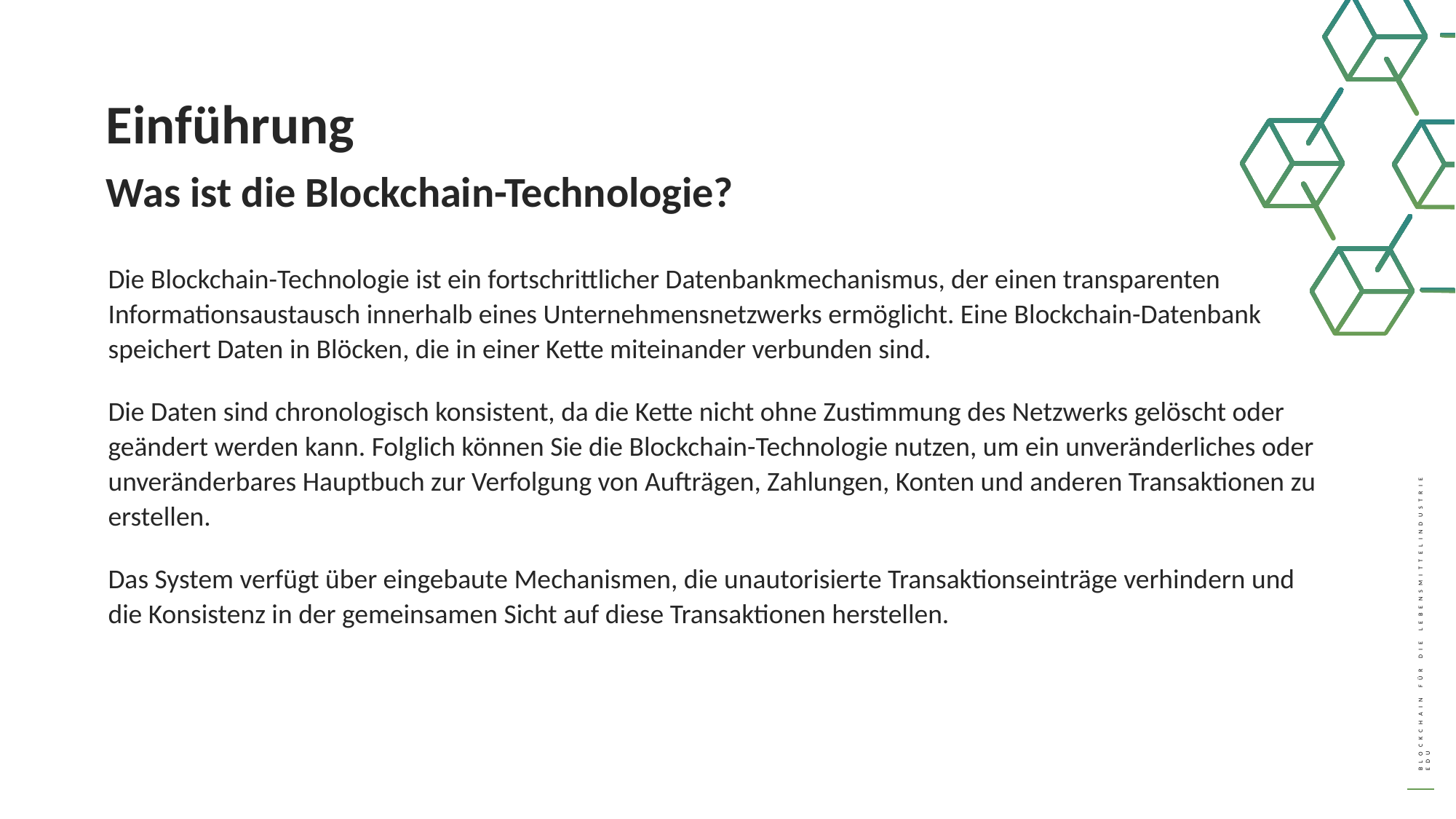

Einführung
Was ist die Blockchain-Technologie?
	Die Blockchain-Technologie ist ein fortschrittlicher Datenbankmechanismus, der einen transparenten Informationsaustausch innerhalb eines Unternehmensnetzwerks ermöglicht. Eine Blockchain-Datenbank speichert Daten in Blöcken, die in einer Kette miteinander verbunden sind.
	Die Daten sind chronologisch konsistent, da die Kette nicht ohne Zustimmung des Netzwerks gelöscht oder geändert werden kann. Folglich können Sie die Blockchain-Technologie nutzen, um ein unveränderliches oder unveränderbares Hauptbuch zur Verfolgung von Aufträgen, Zahlungen, Konten und anderen Transaktionen zu erstellen.
	Das System verfügt über eingebaute Mechanismen, die unautorisierte Transaktionseinträge verhindern und die Konsistenz in der gemeinsamen Sicht auf diese Transaktionen herstellen.